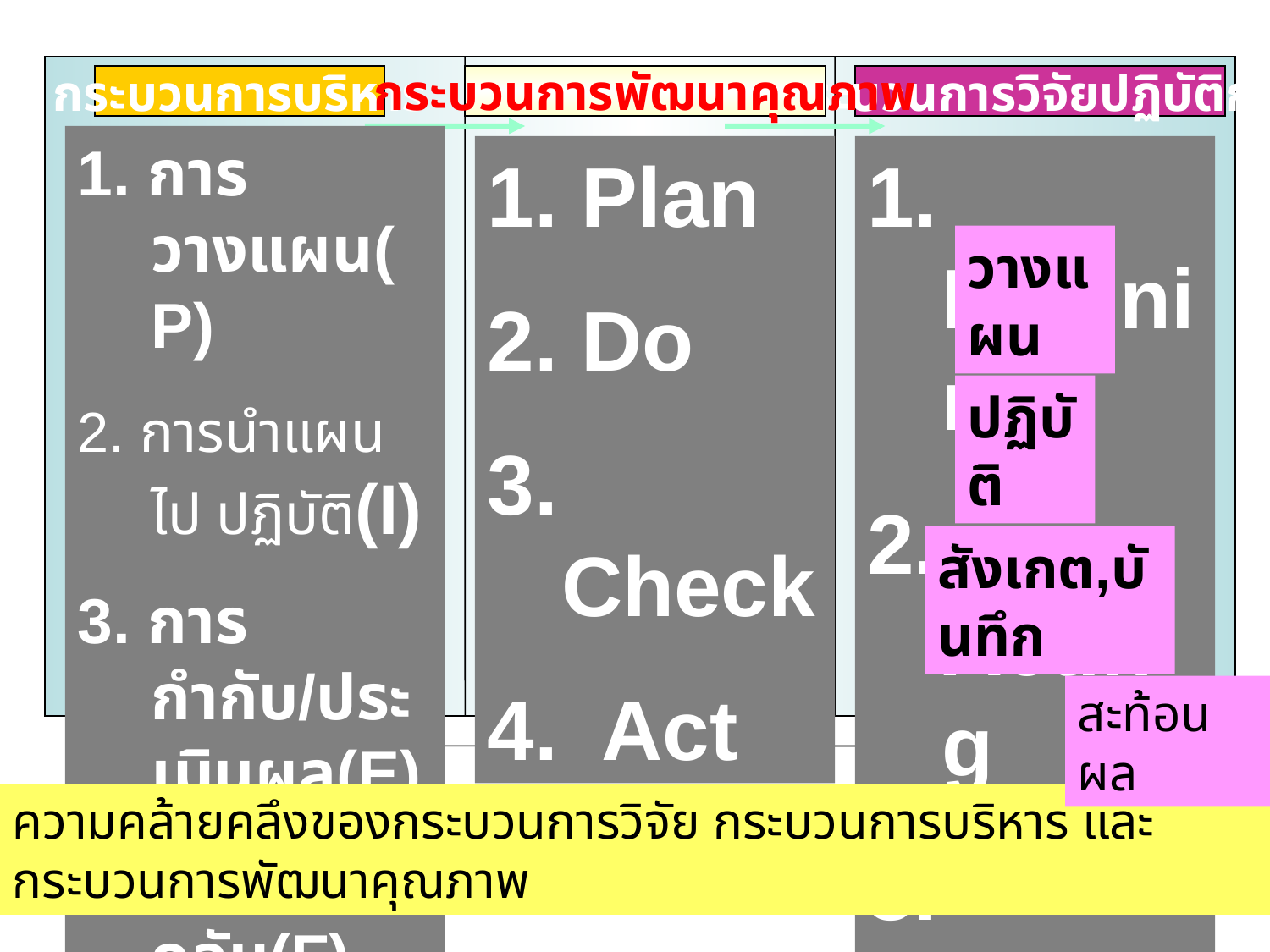

กระบวนการบริหาร
กระบวนการพัฒนาคุณภาพ
กระบวนการวิจัยปฏิบัติการ
1. การวางแผน(P)
2. การนำแผนไป ปฏิบัติ(I)
3. การกำกับ/ประเมินผล(E)
4. การย้อนกลับ(F)

1. Plan
2. Do
3. Check
4.  Act
1. Planning
2. Acting
3. Observing
4. Reflecting
วางแผน
ปฏิบัติ
สังเกต,บันทึก
สะท้อนผล

ความคล้ายคลึงของกระบวนการวิจัย กระบวนการบริหาร และกระบวนการพัฒนาคุณภาพ